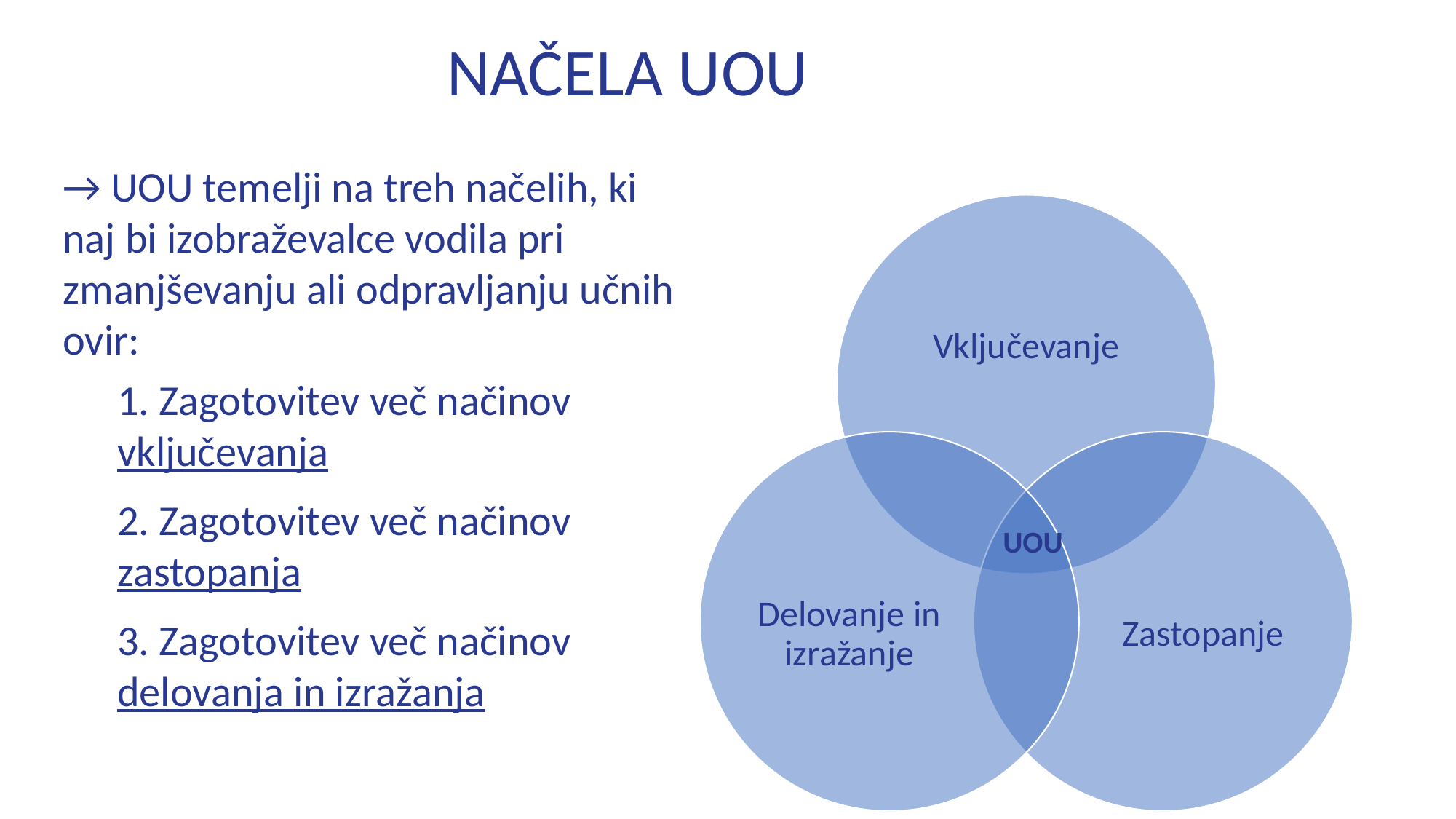

NAČELA UOU
→ UOU temelji na treh načelih, ki naj bi izobraževalce vodila pri zmanjševanju ali odpravljanju učnih ovir:
1. Zagotovitev več načinov vključevanja
2. Zagotovitev več načinov zastopanja
3. Zagotovitev več načinov delovanja in izražanja

Vključevanje

Delovanje in izražanje
Zastopanje
UOU